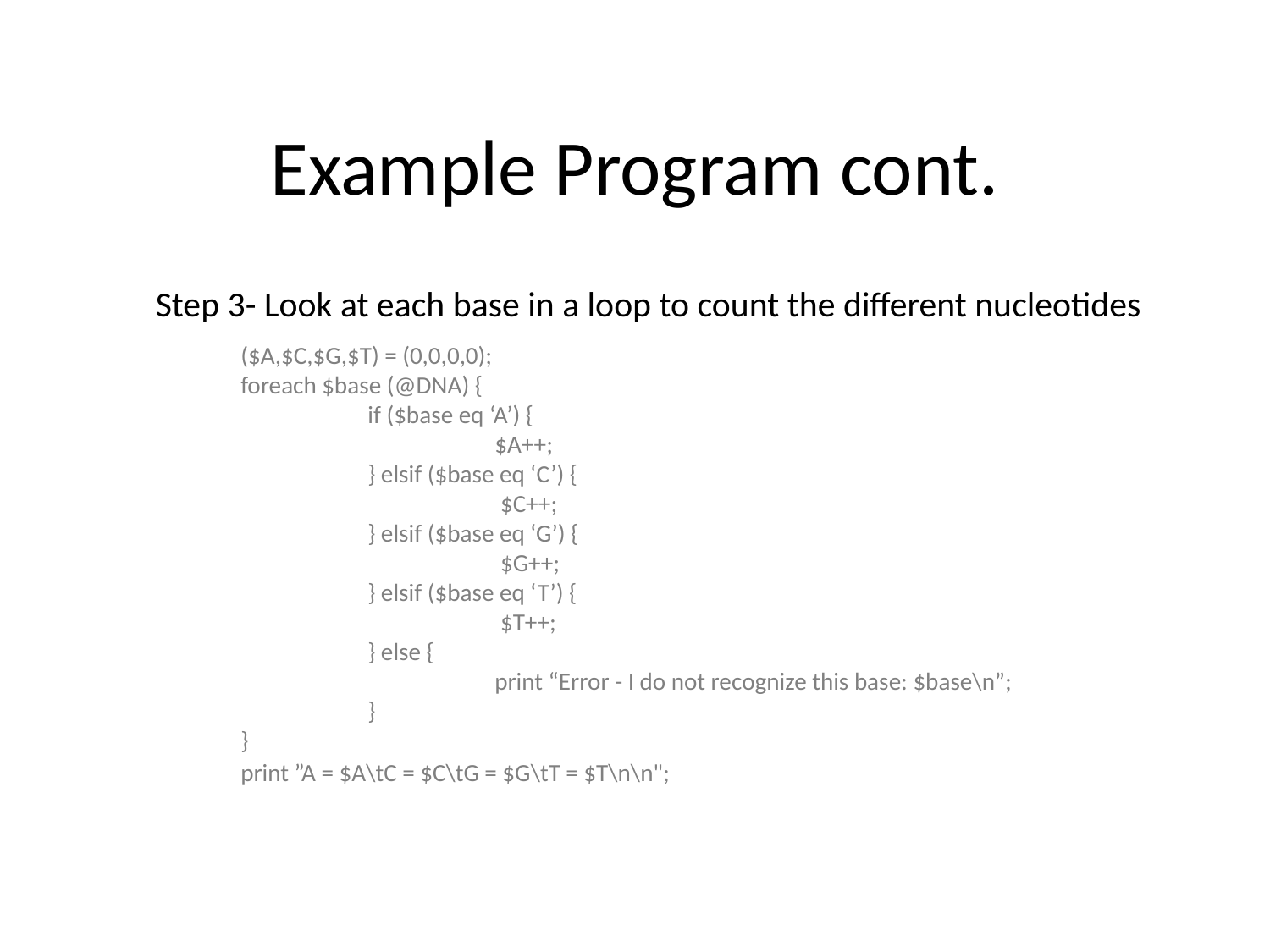

# Example Program cont.
	Step 3- Look at each base in a loop to count the different nucleotides
	($A,$C,$G,$T) = (0,0,0,0);
	foreach $base (@DNA) {
		if ($base eq ‘A’) {
			$A++;
		} elsif ($base eq ‘C’) {
			 $C++;
		} elsif ($base eq ‘G’) {
			 $G++;
		} elsif ($base eq ‘T’) {
			 $T++;
		} else {
			print “Error - I do not recognize this base: $base\n”;
		}
	}
	print ”A = $A\tC = $C\tG = $G\tT = $T\n\n";